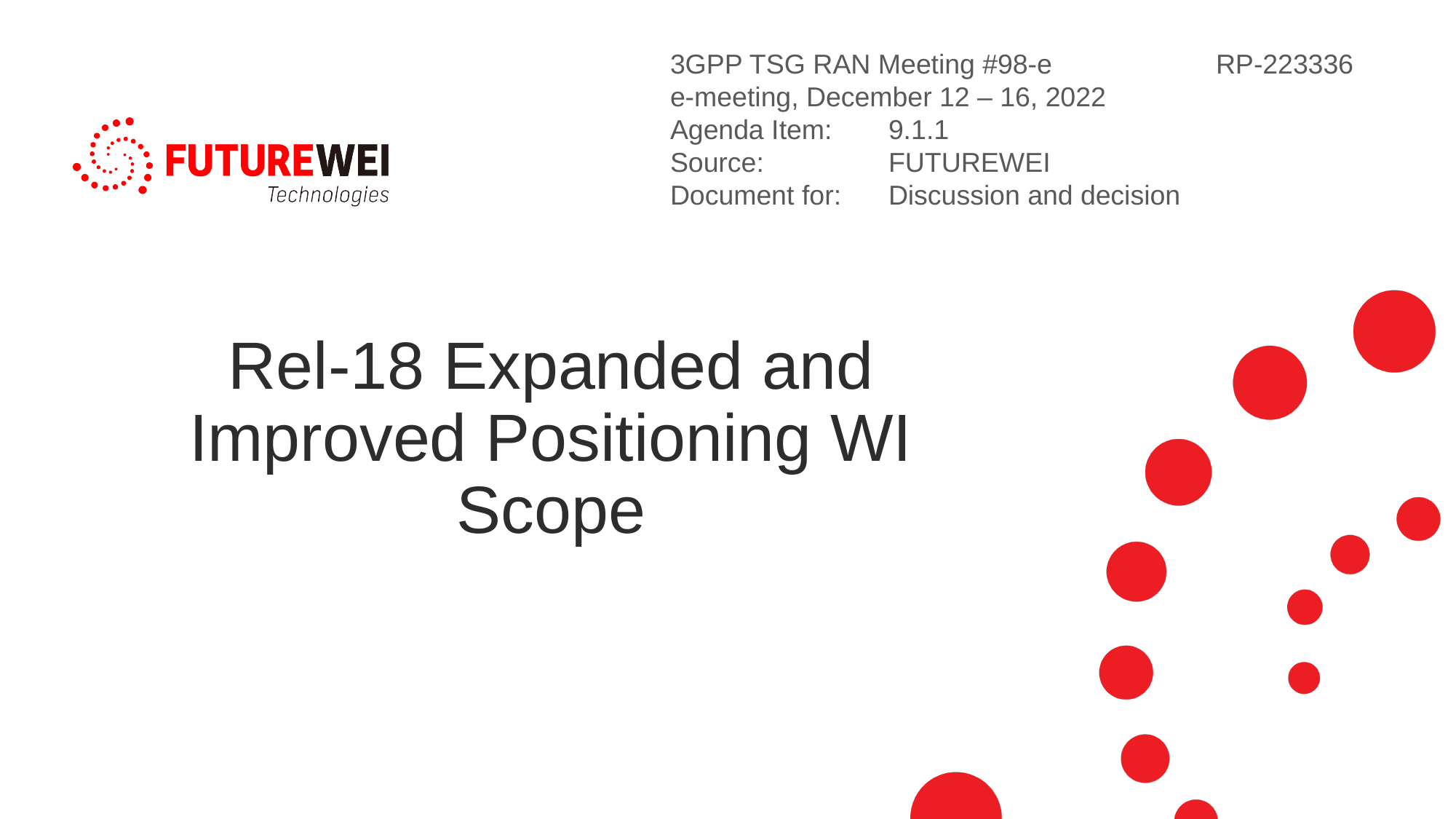

3GPP TSG RAN Meeting #98-e		RP-223336
e-meeting, December 12 – 16, 2022
Agenda Item: 	9.1.1
Source:		FUTUREWEI
Document for:	Discussion and decision

# Rel-18 Expanded and Improved Positioning WI Scope